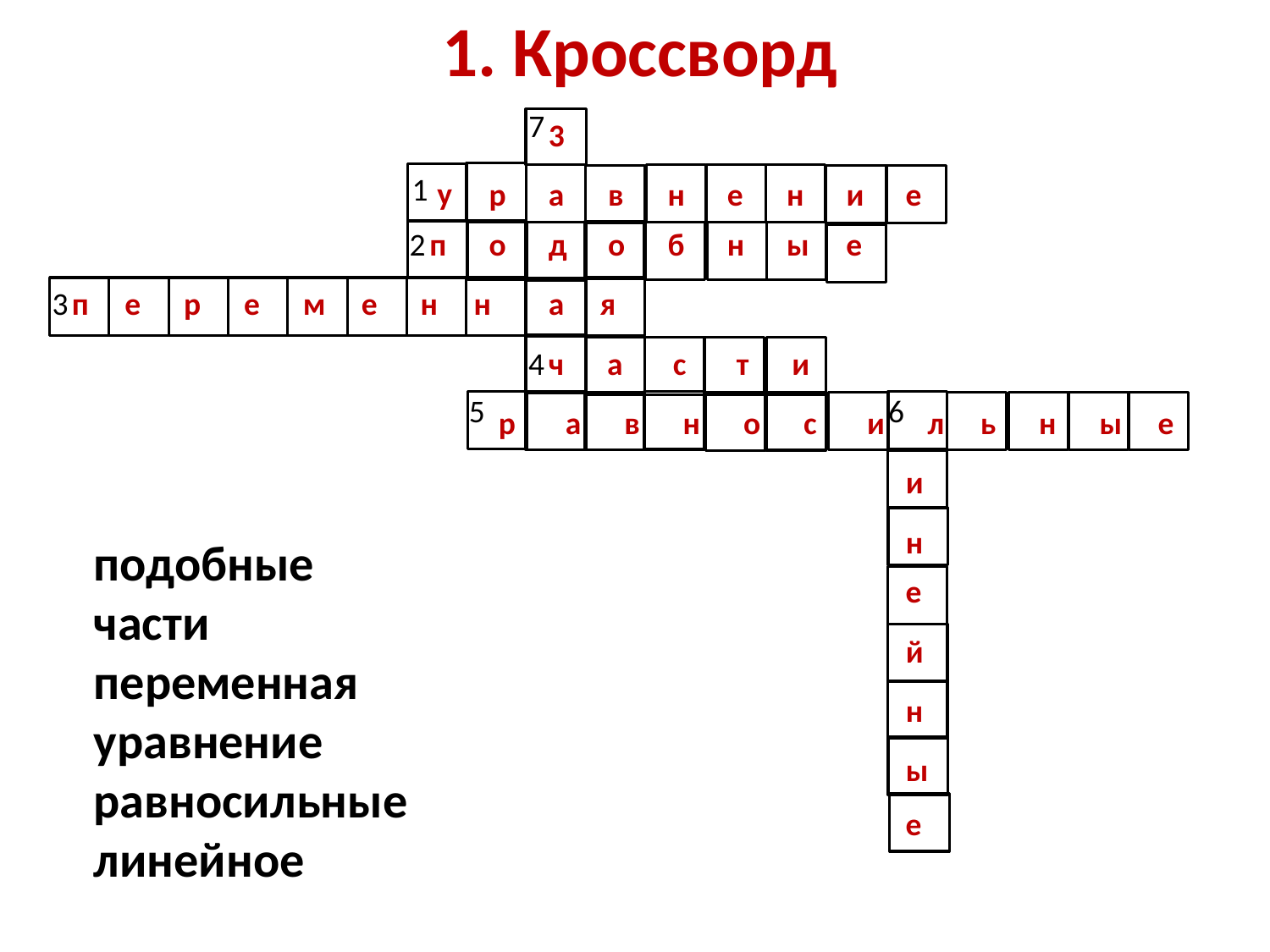

1. Кроссворд
7

1
2
3
4
5
6
3
у
р
а
в
н
е
н
и
е
п
о
д
о
б
н
ы
е
п     е      р      е      м     е      н     н        а     я
ч
 а       с       т      и
р       а      в      н      о      с       и      л     ь      н      ы     е
и
н
подобные
части
переменная
уравнение
равносильные
линейное
е
й
н
ы

е